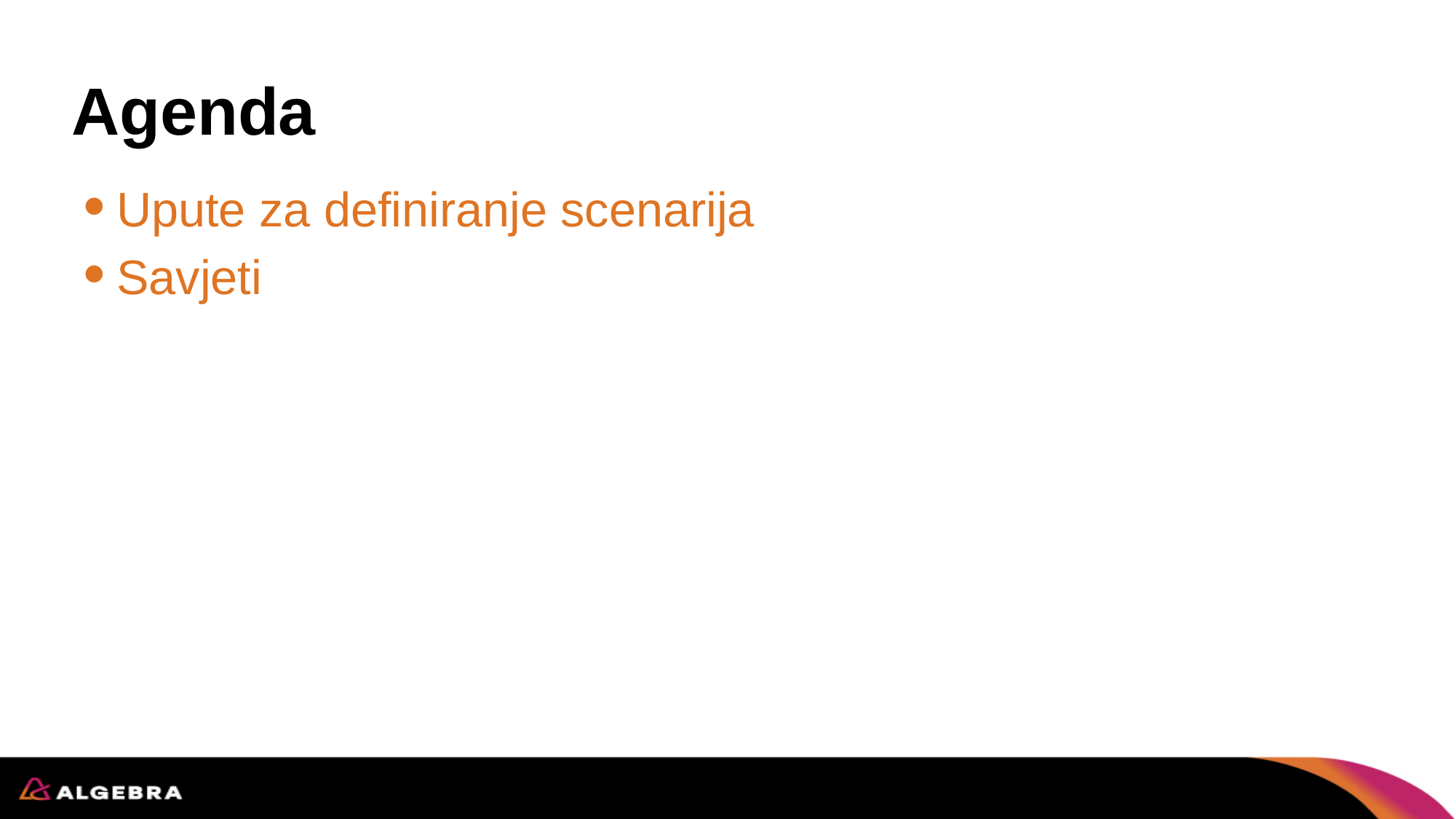

# Agenda
Upute za definiranje scenarija
Savjeti